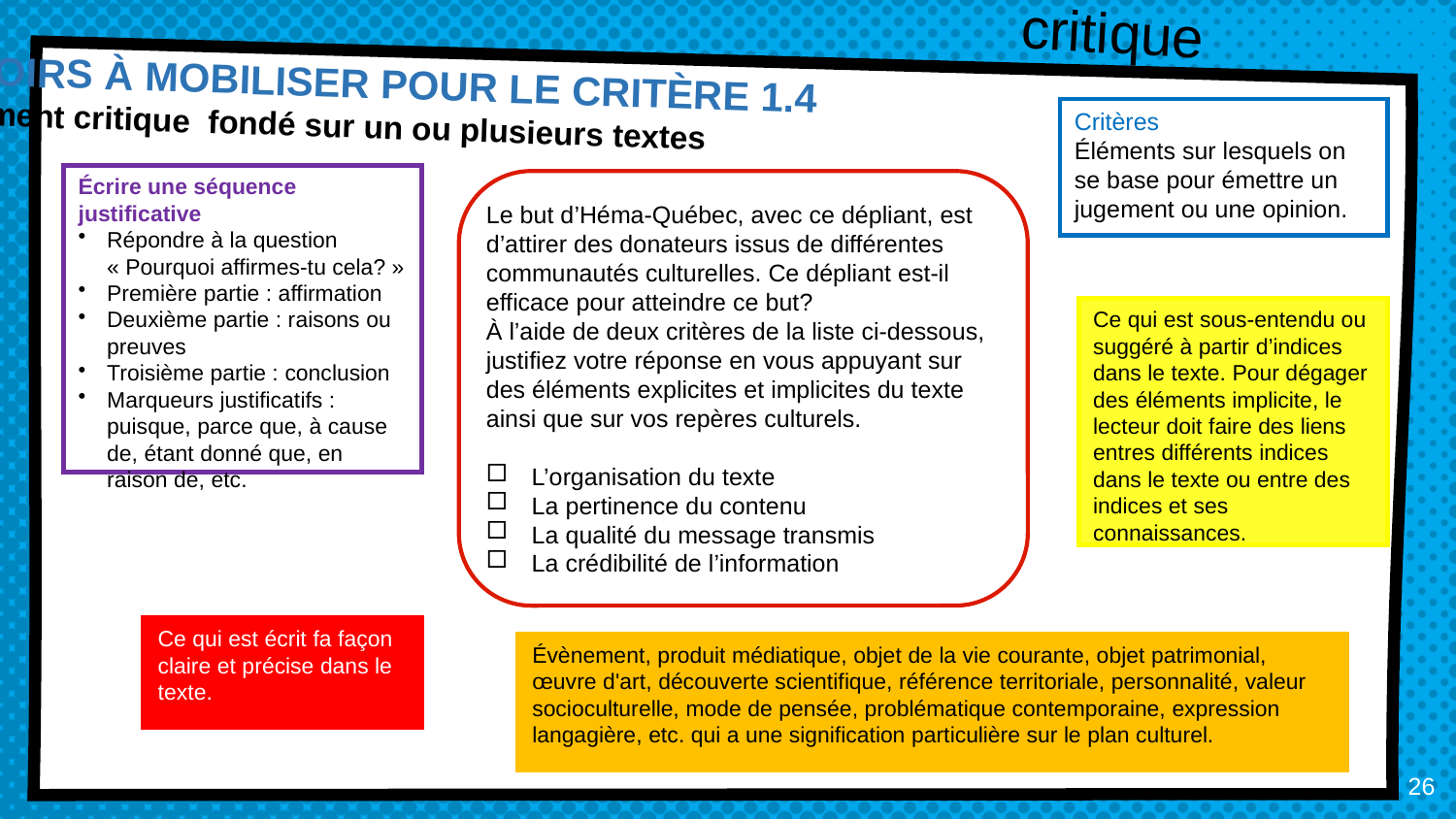

Le jugement critique
SAVOIRS À MOBILISER POUR LE CRITÈRE 1.4
Jugement critique  fondé sur un ou plusieurs textes
Critères
Éléments sur lesquels on se base pour émettre un jugement ou une opinion.
Écrire une séquence justificative
Répondre à la question « Pourquoi affirmes-tu cela? »
Première partie : affirmation
Deuxième partie : raisons ou preuves
Troisième partie : conclusion
Marqueurs justificatifs : puisque, parce que, à cause de, étant donné que, en raison de, etc.
Le but d’Héma-Québec, avec ce dépliant, est d’attirer des donateurs issus de différentes communautés culturelles. Ce dépliant est-il efficace pour atteindre ce but?
À l’aide de deux critères de la liste ci-dessous, justifiez votre réponse en vous appuyant sur des éléments explicites et implicites du texte ainsi que sur vos repères culturels.

L’organisation du texte
La pertinence du contenu
La qualité du message transmis
La crédibilité de l’information
Ce qui est sous-entendu ou suggéré à partir d’indices dans le texte. Pour dégager des éléments implicite, le lecteur doit faire des liens entres différents indices dans le texte ou entre des indices et ses connaissances.
Ce qui est écrit fa façon claire et précise dans le texte.

Évènement, produit médiatique, objet de la vie courante, objet patrimonial, œuvre d'art, découverte scientifique, référence territoriale, personnalité, valeur socioculturelle, mode de pensée, problématique contemporaine, expression langagière, etc. qui a une signification particulière sur le plan culturel.
26